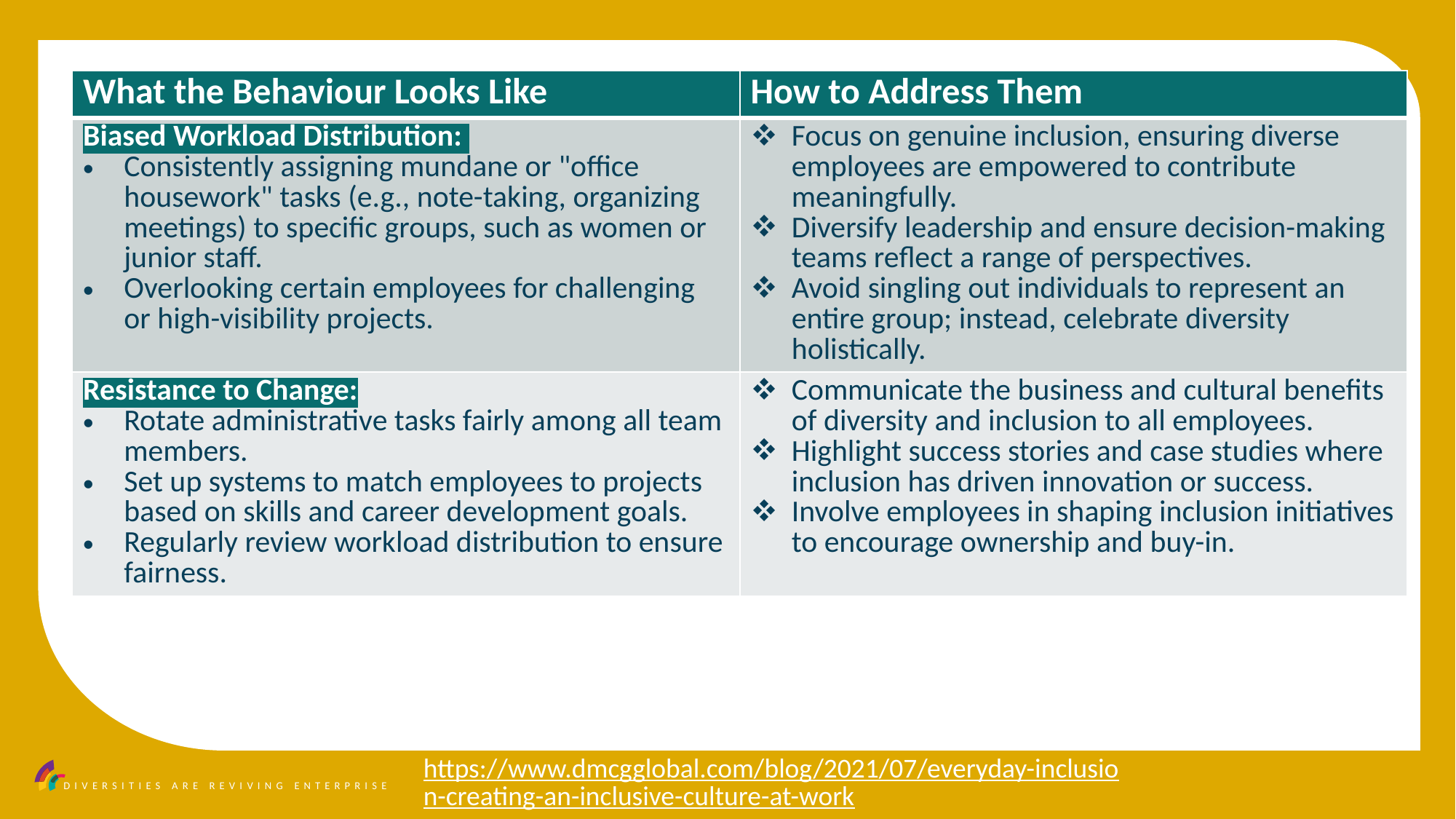

| What the Behaviour Looks Like | How to Address Them |
| --- | --- |
| Biased Workload Distribution: Consistently assigning mundane or "office housework" tasks (e.g., note-taking, organizing meetings) to specific groups, such as women or junior staff. Overlooking certain employees for challenging or high-visibility projects. | Focus on genuine inclusion, ensuring diverse employees are empowered to contribute meaningfully. Diversify leadership and ensure decision-making teams reflect a range of perspectives. Avoid singling out individuals to represent an entire group; instead, celebrate diversity holistically. |
| Resistance to Change: Rotate administrative tasks fairly among all team members. Set up systems to match employees to projects based on skills and career development goals. Regularly review workload distribution to ensure fairness. | Communicate the business and cultural benefits of diversity and inclusion to all employees. Highlight success stories and case studies where inclusion has driven innovation or success. Involve employees in shaping inclusion initiatives to encourage ownership and buy-in. |
https://www.dmcgglobal.com/blog/2021/07/everyday-inclusion-creating-an-inclusive-culture-at-work